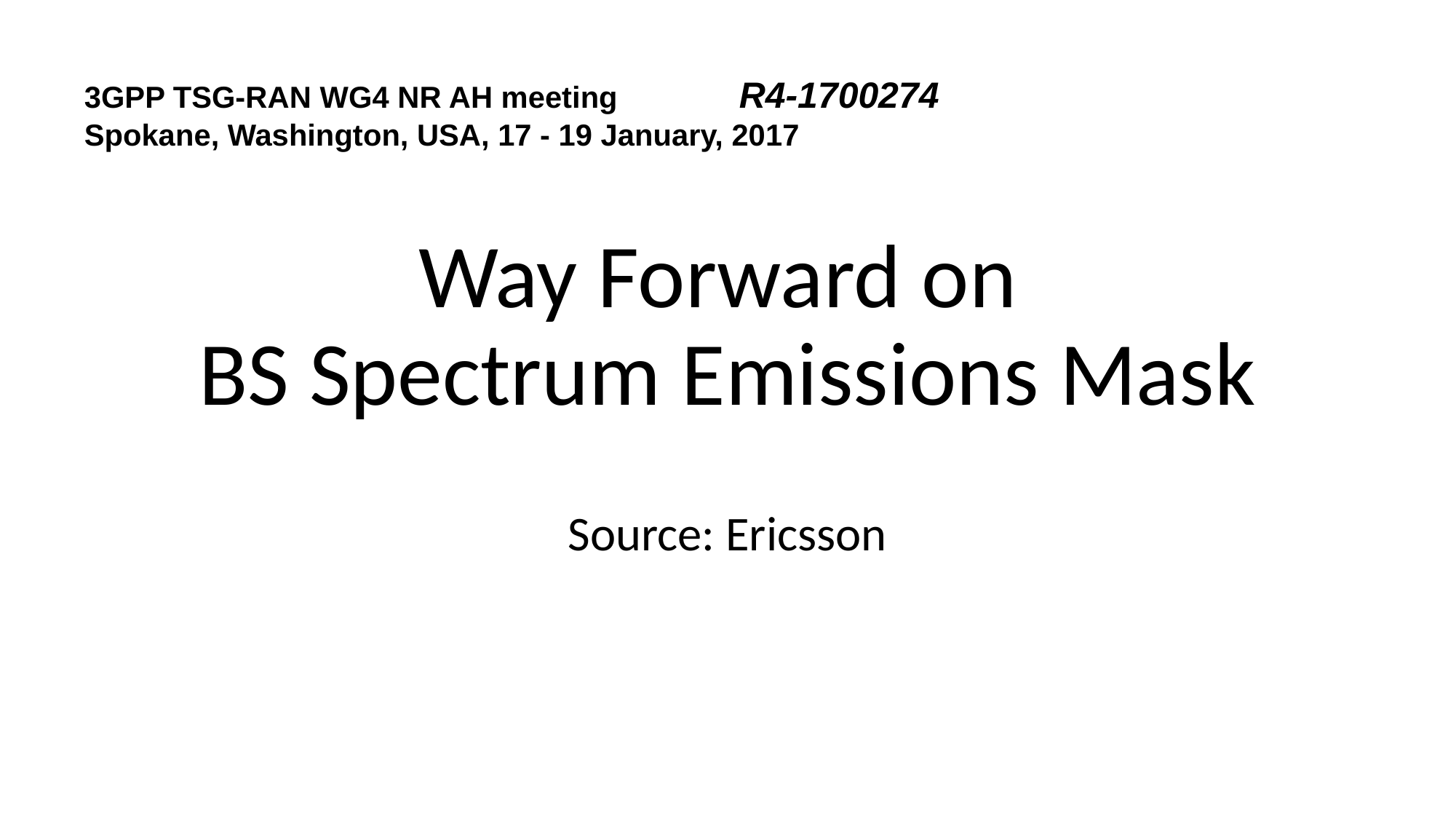

3GPP TSG-RAN WG4 NR AH meeting  	R4-1700274
Spokane, Washington, USA, 17 - 19 January, 2017
# Way Forward on BS Spectrum Emissions Mask

Source: Ericsson